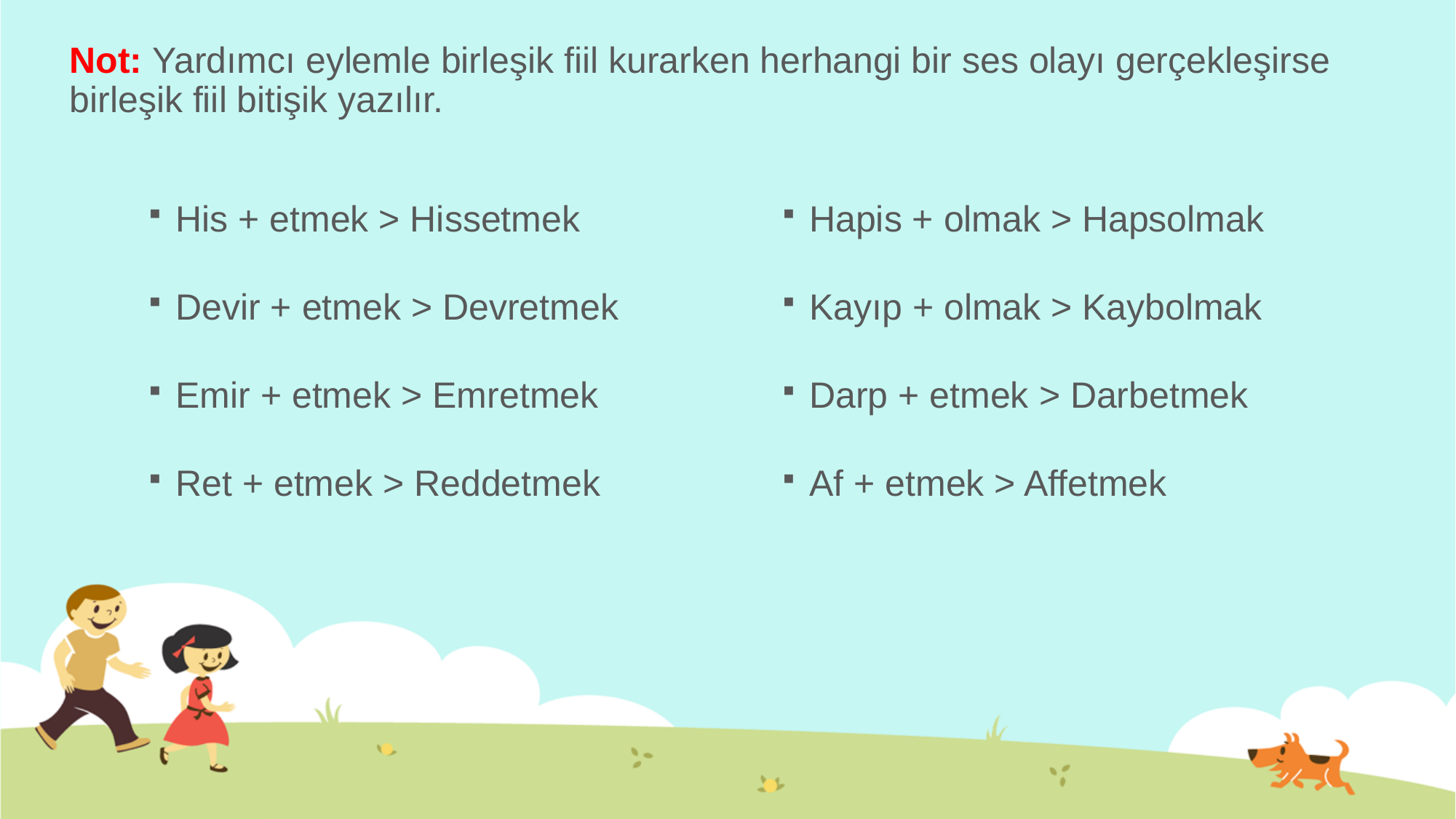

# Not: Yardımcı eylemle birleşik fiil kurarken herhangi bir ses olayı gerçekleşirse birleşik fiil bitişik yazılır.
His + etmek > Hissetmek
Hapis + olmak > Hapsolmak
Devir + etmek > Devretmek
Kayıp + olmak > Kaybolmak
Emir + etmek > Emretmek
Darp + etmek > Darbetmek
Ret + etmek > Reddetmek
Af + etmek > Affetmek